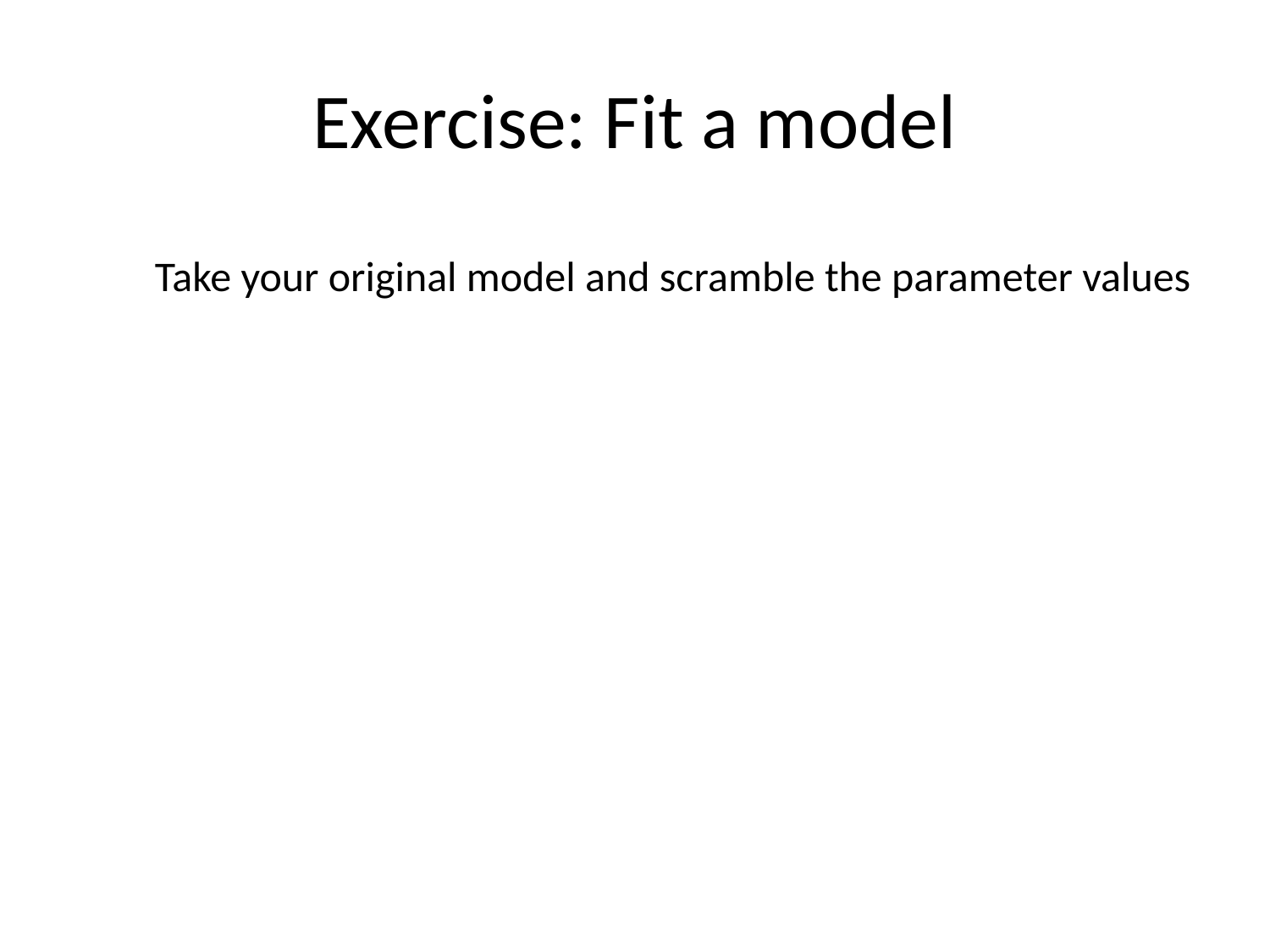

# Exercise: Fit a model
Take your original model and scramble the parameter values